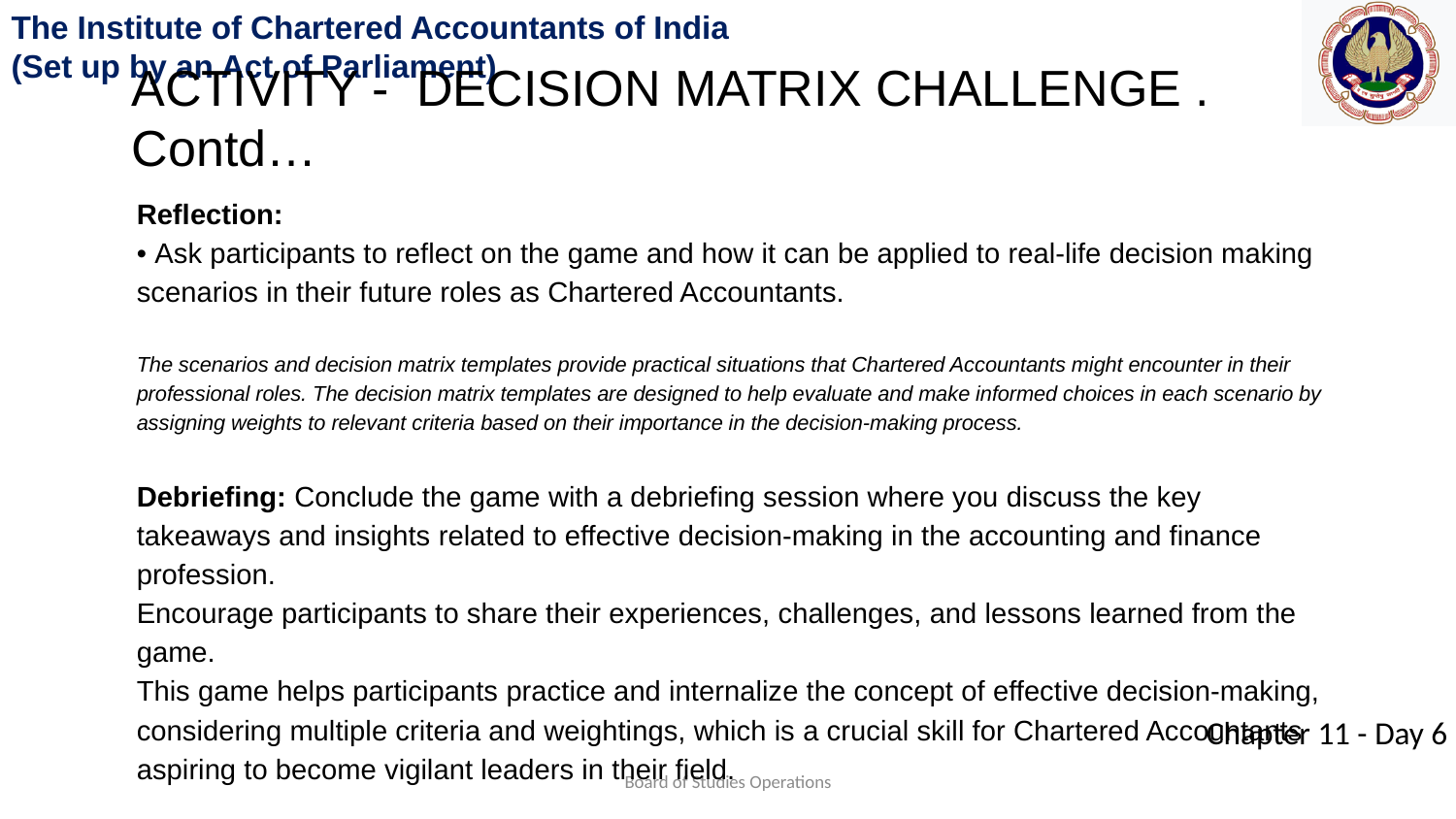

ACTIVITY -  DECISION MATRIX CHALLENGE . Contd…
Reflection:
• Ask participants to reflect on the game and how it can be applied to real-life decision making scenarios in their future roles as Chartered Accountants.

The scenarios and decision matrix templates provide practical situations that Chartered Accountants might encounter in their professional roles. The decision matrix templates are designed to help evaluate and make informed choices in each scenario by assigning weights to relevant criteria based on their importance in the decision-making process.

Debriefing: Conclude the game with a debriefing session where you discuss the key takeaways and insights related to effective decision-making in the accounting and finance profession.
Encourage participants to share their experiences, challenges, and lessons learned from the game.
This game helps participants practice and internalize the concept of effective decision-making, considering multiple criteria and weightings, which is a crucial skill for Chartered Accountants aspiring to become vigilant leaders in their field.
Board of Studies Operations